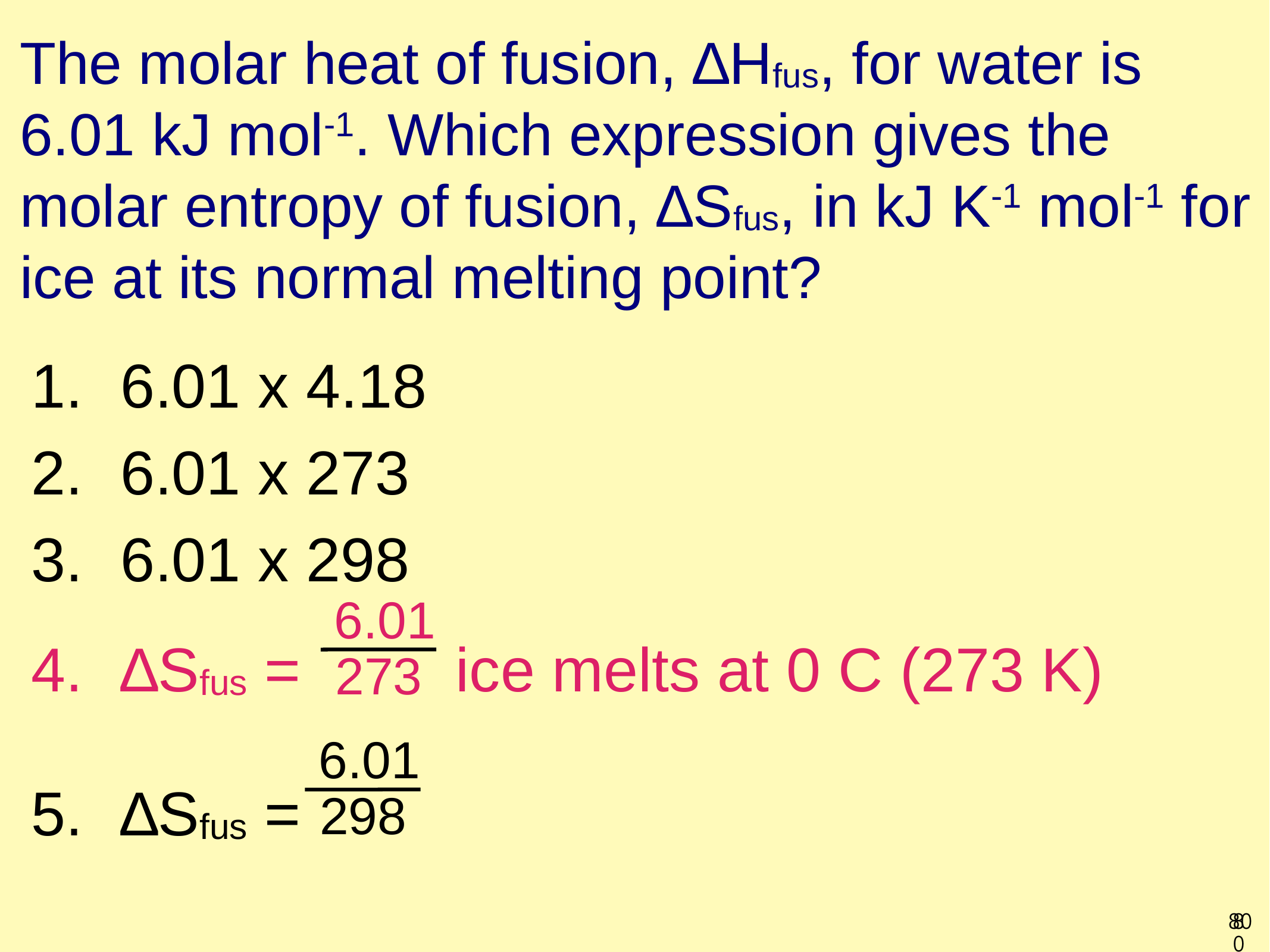

# The molar heat of fusion, ∆Hfus, for water is 6.01 kJ mol-1. Which expression gives the molar entropy of fusion, ∆Sfus, in kJ K-1 mol-1 for ice at its normal melting point?
6.01 x 4.18
6.01 x 273
6.01 x 298
∆Sfus =         ice melts at 0 C (273 K)
∆Sfus =
6.01
273

6.01
298

80
80